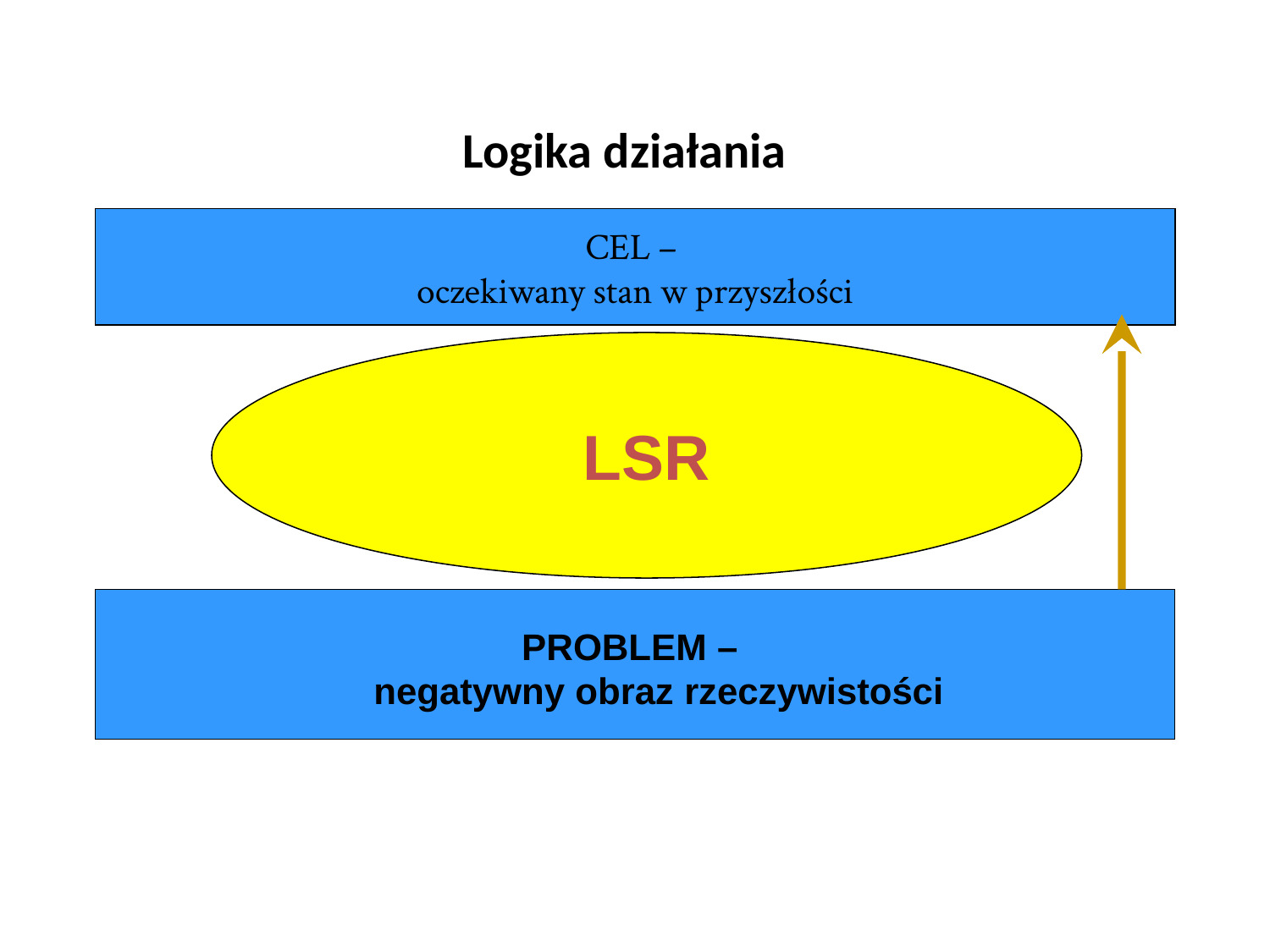

Logika działania

CEL –
oczekiwany stan w przyszłości

LSR

PROBLEM –
negatywny obraz rzeczywistości